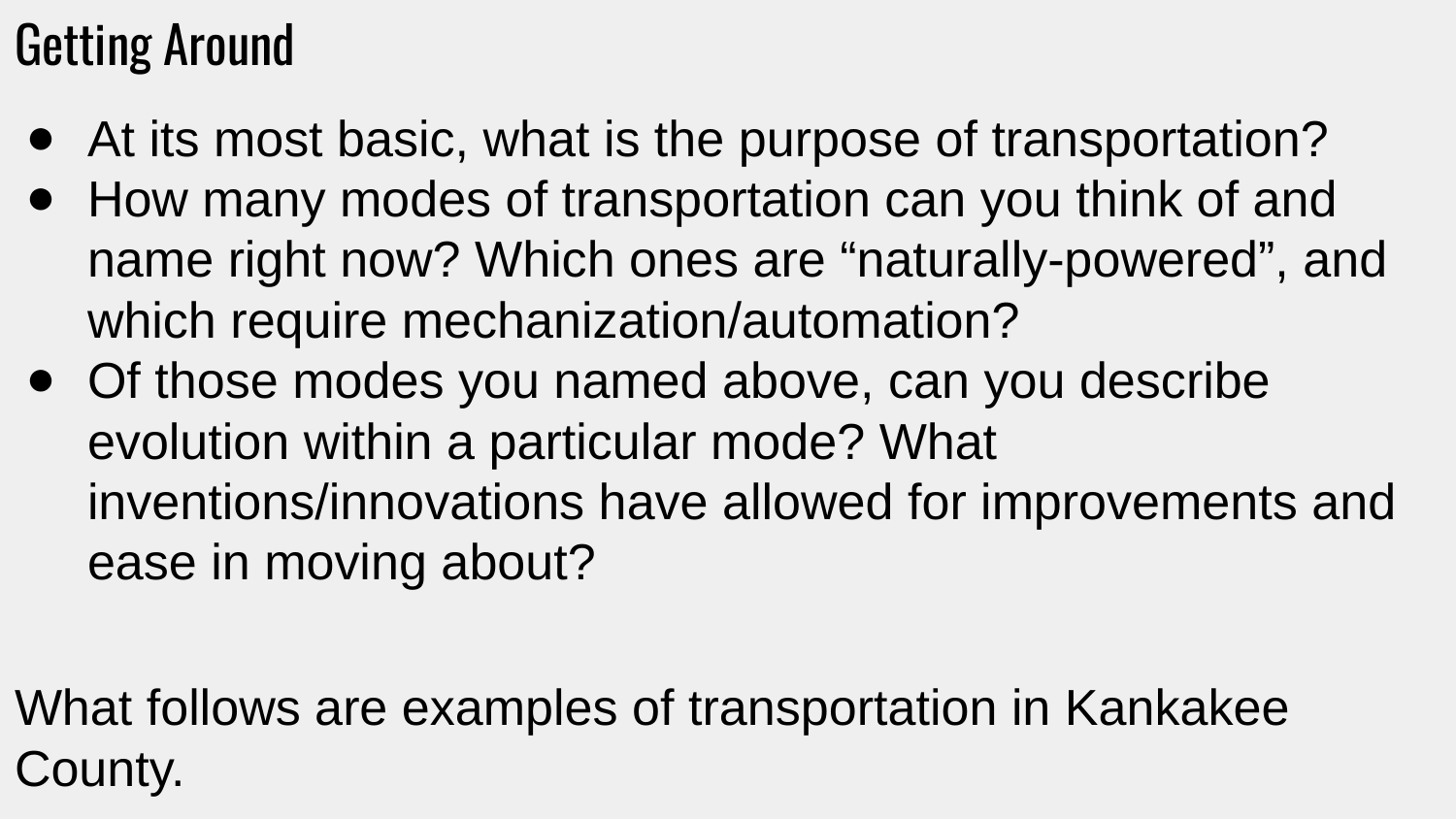

# Getting Around
At its most basic, what is the purpose of transportation?
How many modes of transportation can you think of and name right now? Which ones are “naturally-powered”, and which require mechanization/automation?
Of those modes you named above, can you describe evolution within a particular mode? What inventions/innovations have allowed for improvements and ease in moving about?
What follows are examples of transportation in Kankakee County.